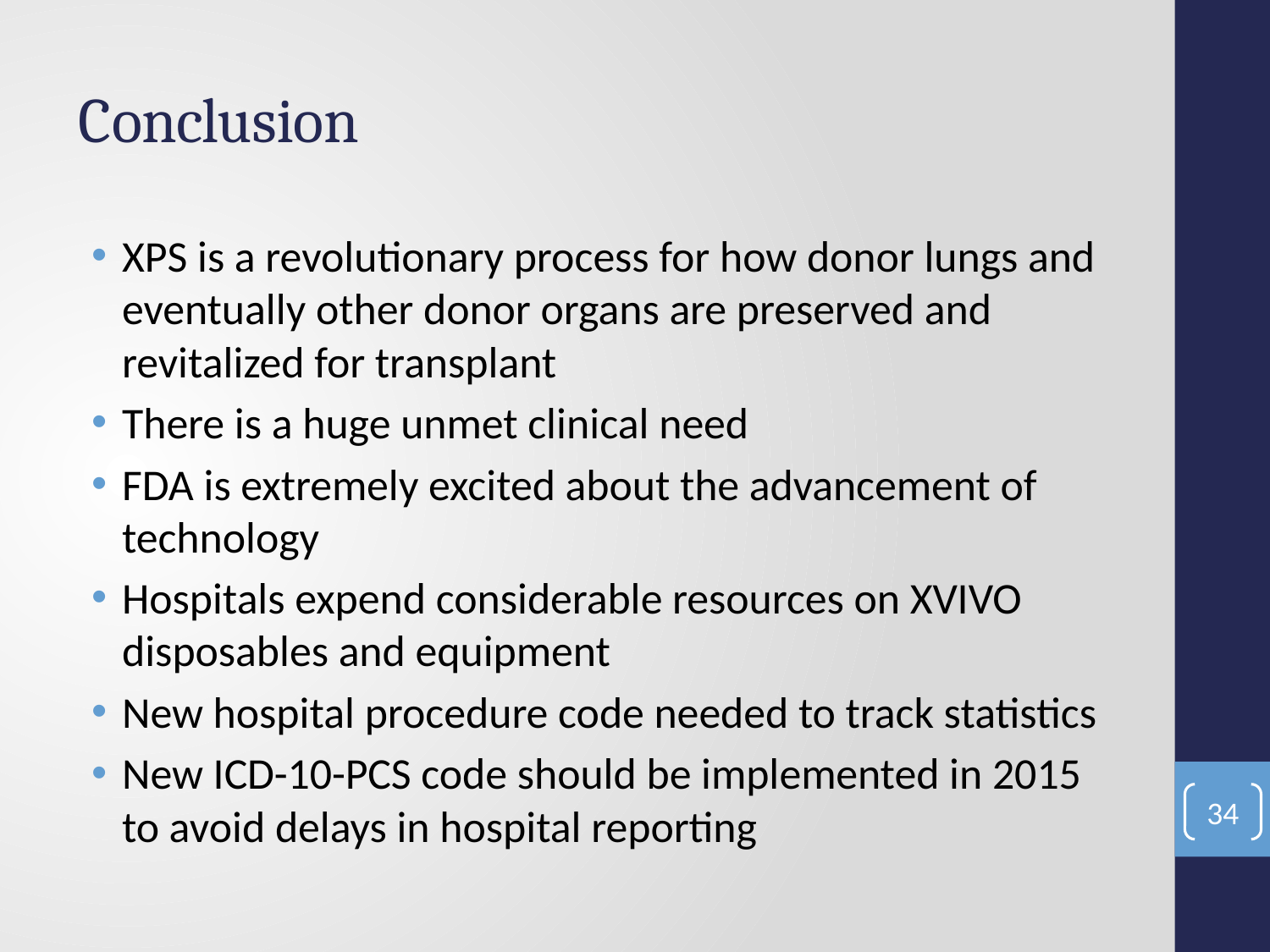

# Conclusion
XPS is a revolutionary process for how donor lungs and eventually other donor organs are preserved and revitalized for transplant
There is a huge unmet clinical need
FDA is extremely excited about the advancement of technology
Hospitals expend considerable resources on XVIVO disposables and equipment
New hospital procedure code needed to track statistics
New ICD-10-PCS code should be implemented in 2015 to avoid delays in hospital reporting

34